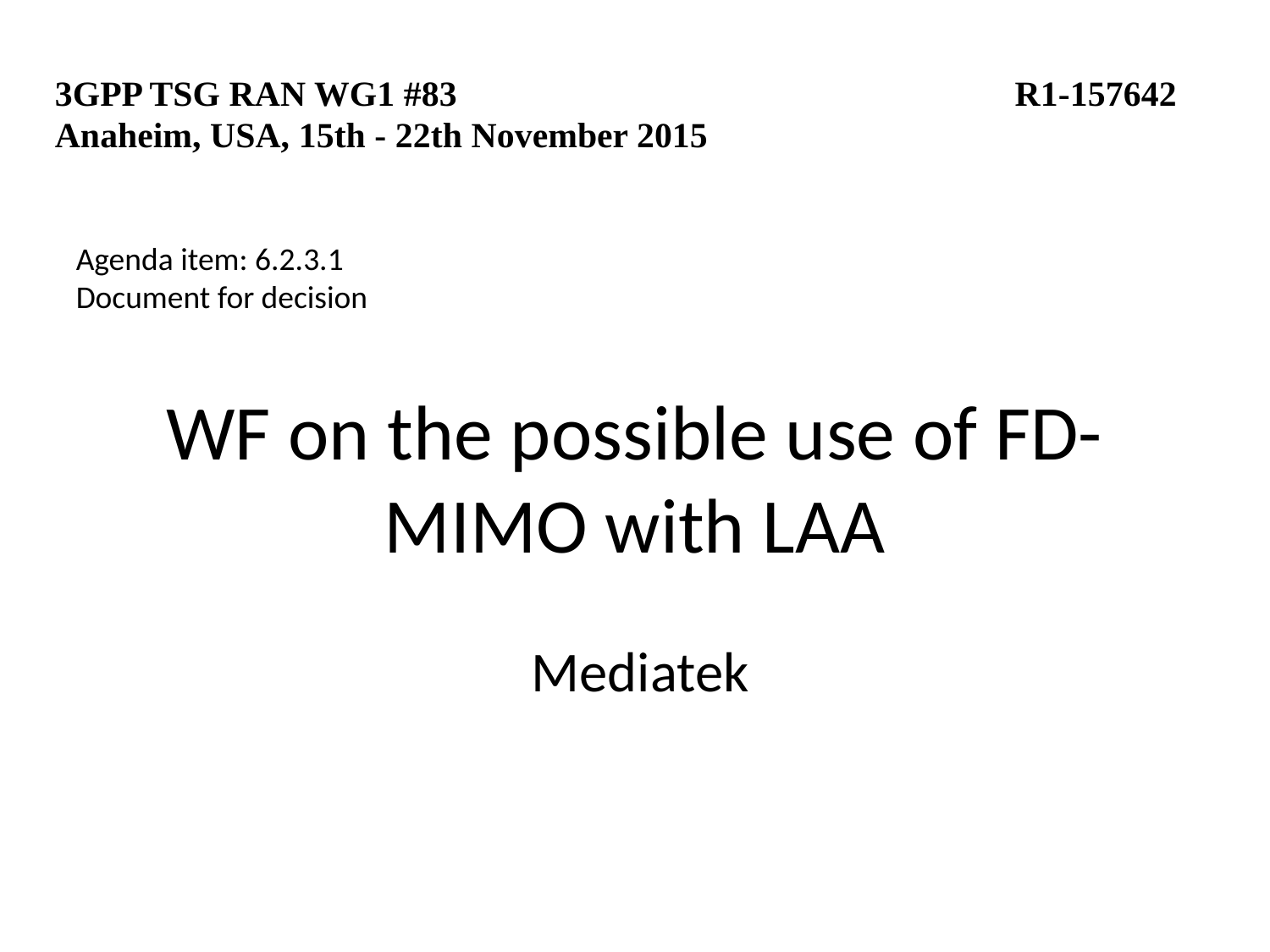

3GPP TSG RAN WG1 #83				        R1-157642
Anaheim, USA, 15th - 22th November 2015
Agenda item: 6.2.3.1
Document for decision
# WF on the possible use of FD-MIMO with LAA
Mediatek